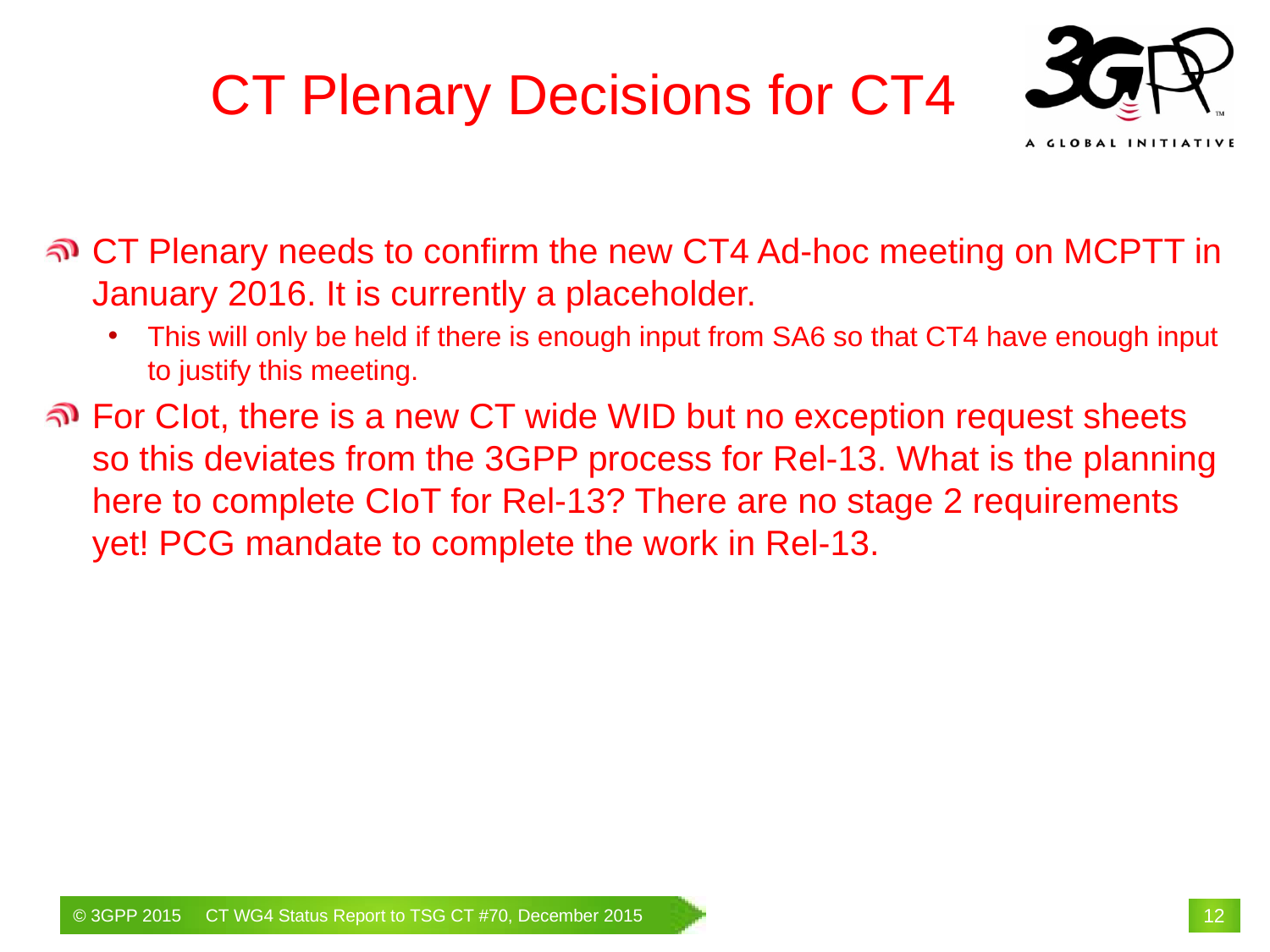

# CT Plenary Decisions for CT4
CT Plenary needs to confirm the new CT4 Ad-hoc meeting on MCPTT in January 2016. It is currently a placeholder.
This will only be held if there is enough input from SA6 so that CT4 have enough input to justify this meeting.
For CIot, there is a new CT wide WID but no exception request sheets so this deviates from the 3GPP process for Rel-13. What is the planning here to complete CIoT for Rel-13? There are no stage 2 requirements yet! PCG mandate to complete the work in Rel-13.